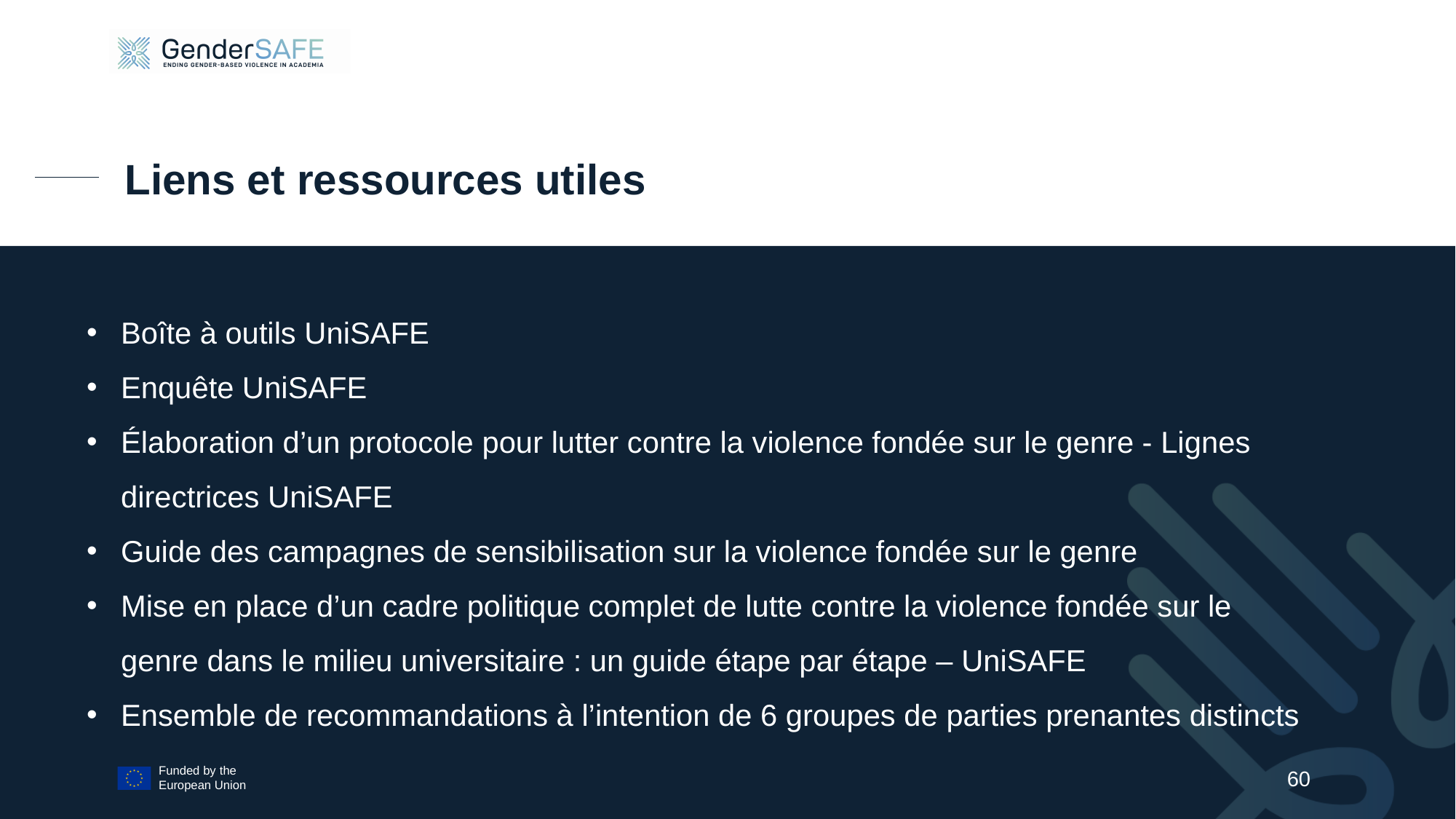

# Liens et ressources utiles
Boîte à outils UniSAFE
Enquête UniSAFE
Élaboration d’un protocole pour lutter contre la violence fondée sur le genre - Lignes directrices UniSAFE
Guide des campagnes de sensibilisation sur la violence fondée sur le genre
Mise en place d’un cadre politique complet de lutte contre la violence fondée sur le genre dans le milieu universitaire : un guide étape par étape – UniSAFE
Ensemble de recommandations à l’intention de 6 groupes de parties prenantes distincts